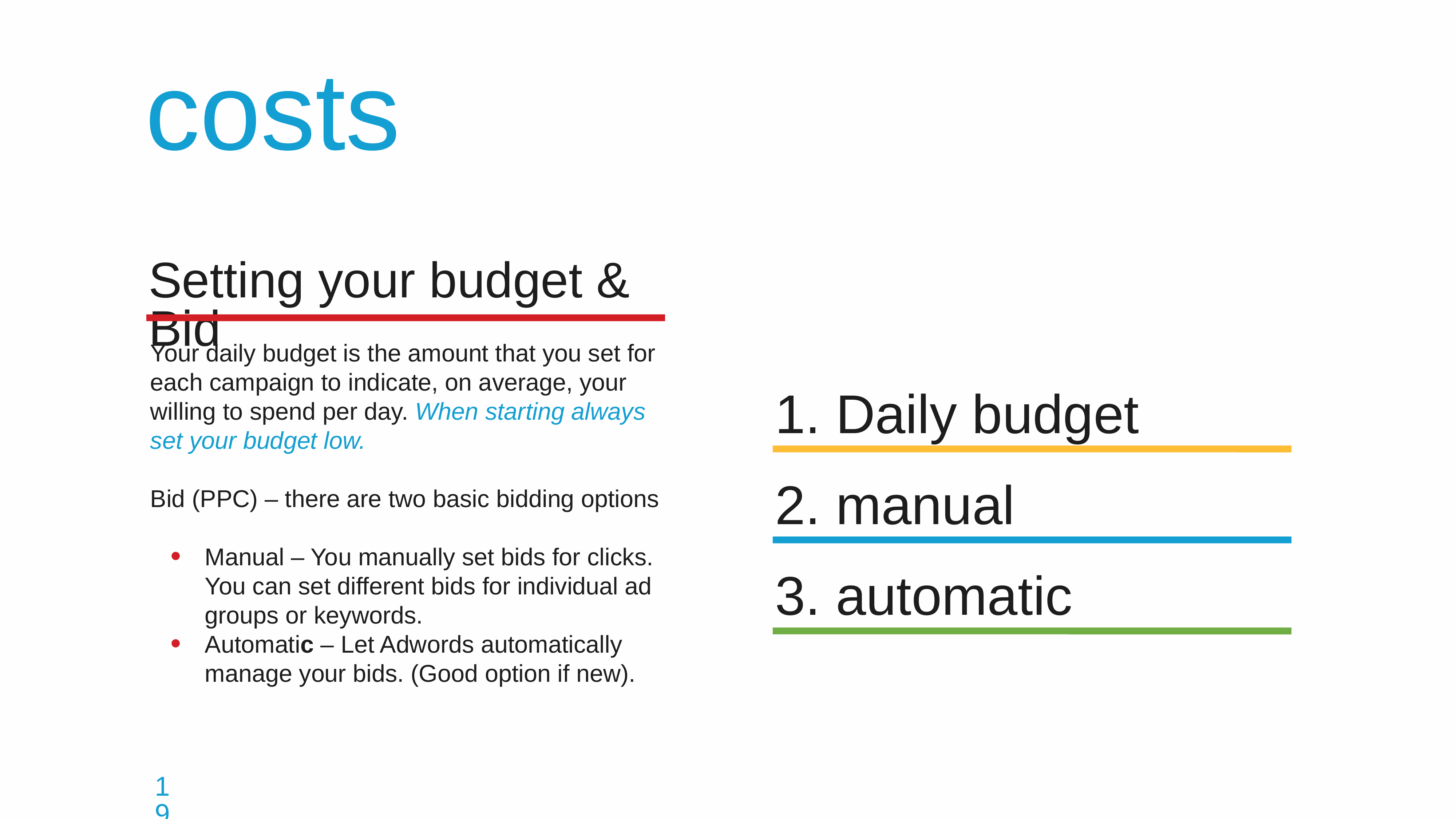

costs
Setting your budget & Bid

Your daily budget is the amount that you set for each campaign to indicate, on average, your willing to spend per day. When starting always set your budget low.

Bid (PPC) – there are two basic bidding options

Manual – You manually set bids for clicks. You can set different bids for individual ad groups or keywords.
Automatic – Let Adwords automatically manage your bids. (Good option if new).

 Daily budget

 manual

 automatic

19